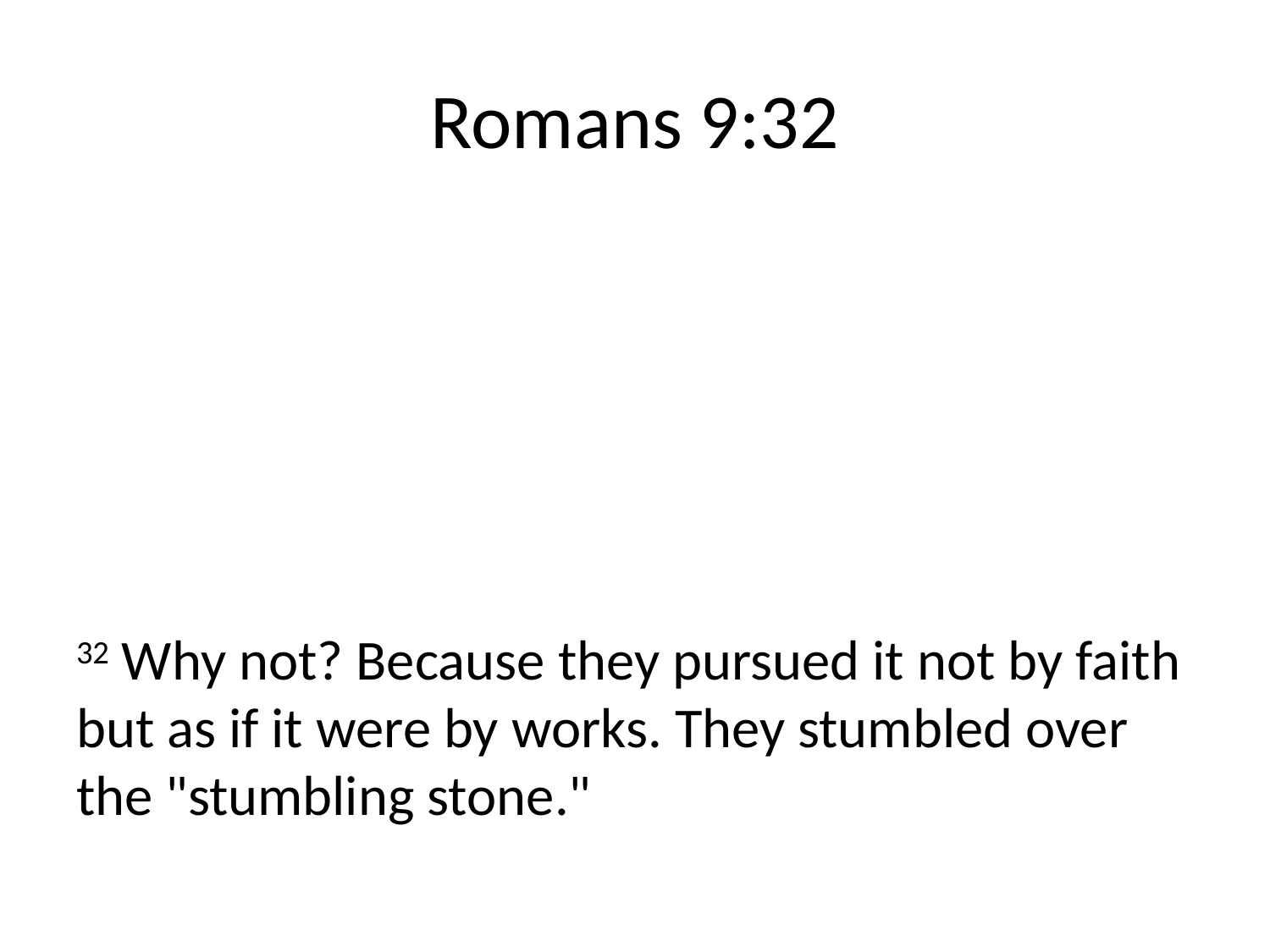

# Romans 9:32

32 Why not? Because they pursued it not by faith but as if it were by works. They stumbled over the "stumbling stone."